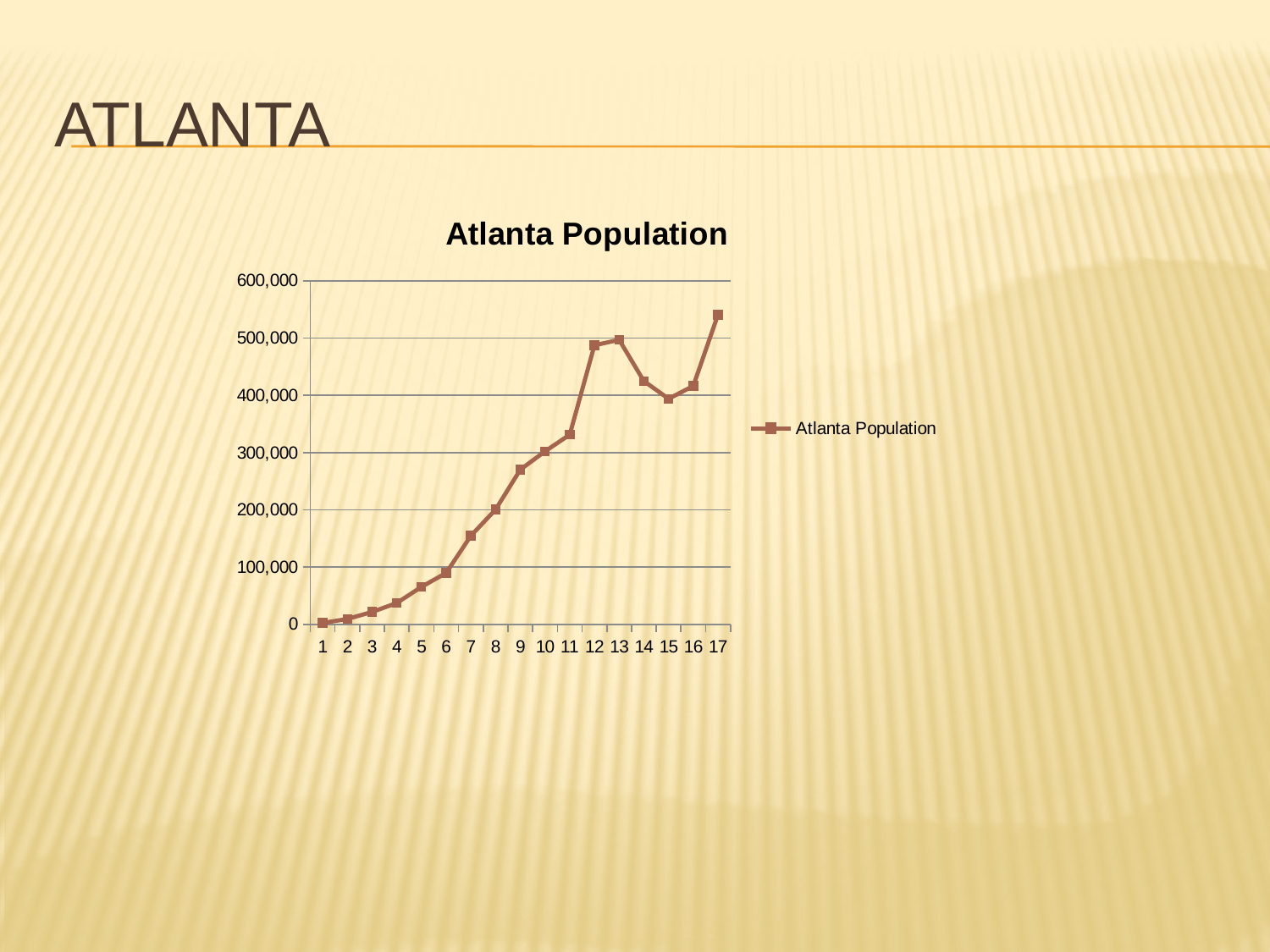

# Atlanta

### Chart:

| Category | Atlanta Population |
|---|---|